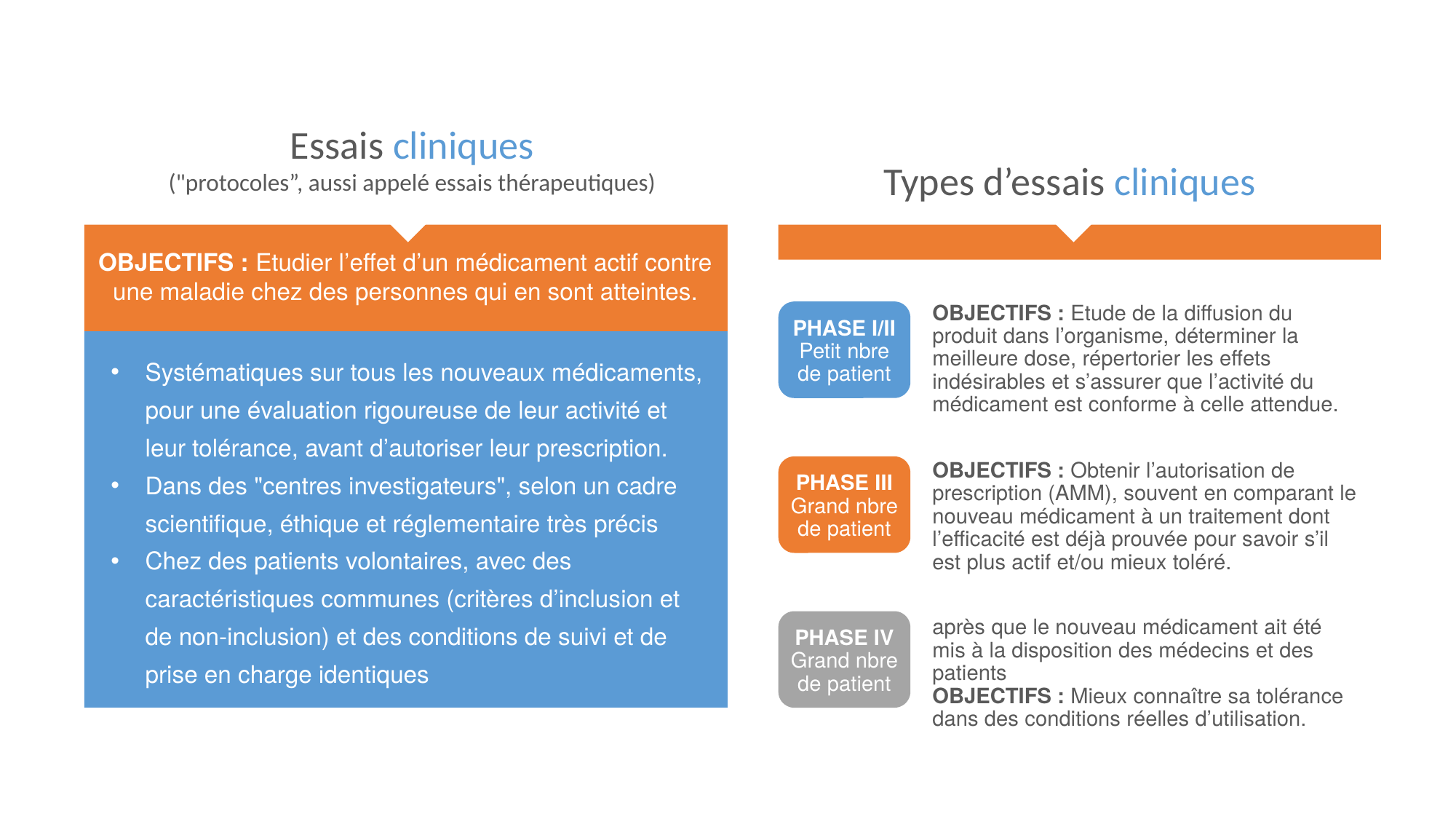

Essais cliniques
("protocoles”, aussi appelé essais thérapeutiques)

Types d’essais cliniques

OBJECTIFS : Etudier l’effet d’un médicament actif contre une maladie chez des personnes qui en sont atteintes.

OBJECTIFS : Etude de la diffusion du produit dans l’organisme, déterminer la meilleure dose, répertorier les effets indésirables et s’assurer que l’activité du médicament est conforme à celle attendue.

PHASE I/II
Petit nbre
de patient

Systématiques sur tous les nouveaux médicaments,
pour une évaluation rigoureuse de leur activité et
leur tolérance, avant d’autoriser leur prescription.
Dans des "centres investigateurs", selon un cadre scientifique, éthique et réglementaire très précis
Chez des patients volontaires, avec des caractéristiques communes (critères d’inclusion et de non-inclusion) et des conditions de suivi et de prise en charge identiques
OBJECTIFS : Obtenir l’autorisation de prescription (AMM), souvent en comparant le nouveau médicament à un traitement dont l’efficacité est déjà prouvée pour savoir s’il est plus actif et/ou mieux toléré.

PHASE III
Grand nbre
de patient
après que le nouveau médicament ait été mis à la disposition des médecins et des patients
OBJECTIFS : Mieux connaître sa tolérance dans des conditions réelles d’utilisation.

PHASE IV
Grand nbre
de patient